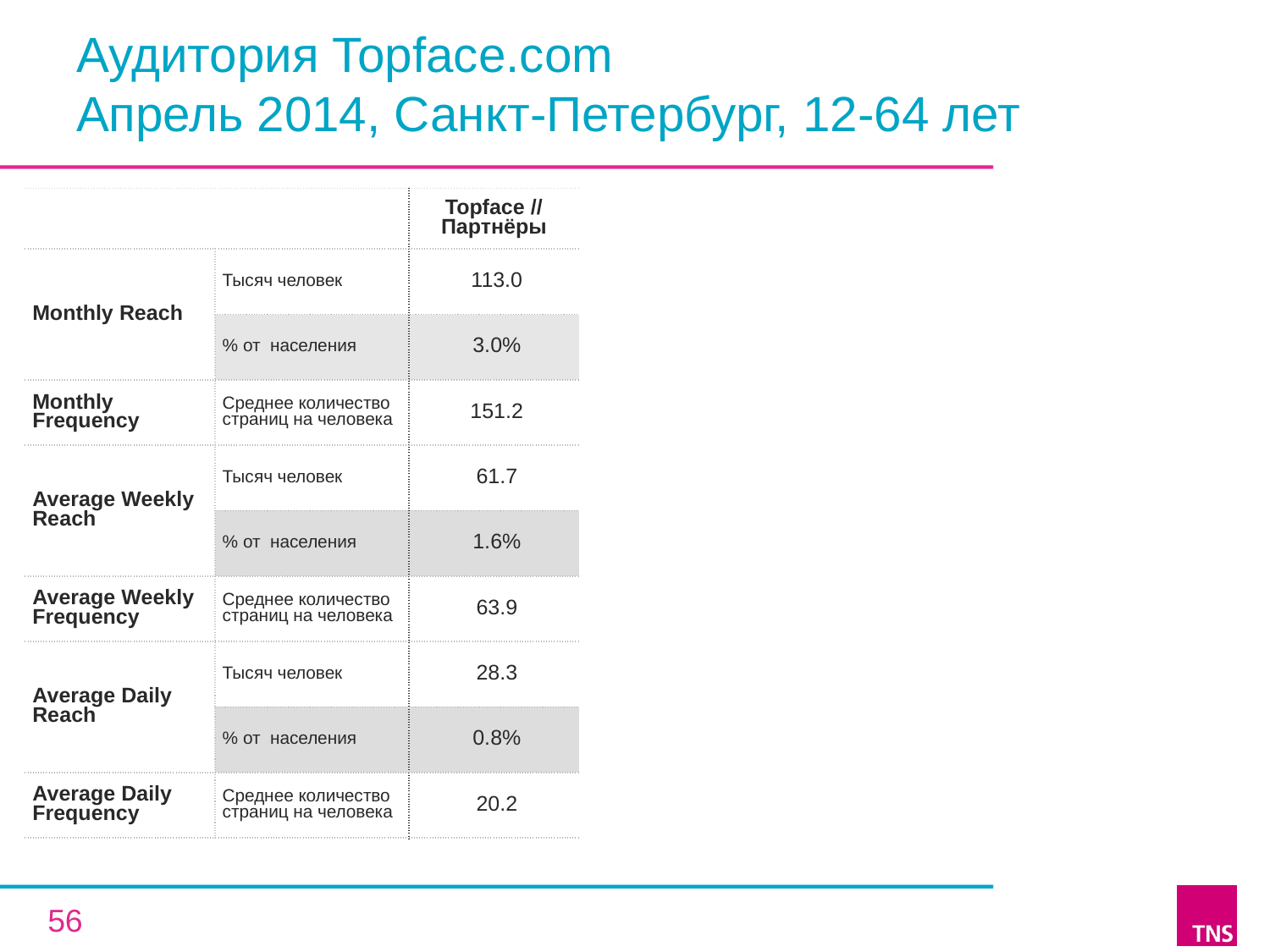

# Аудитория Topface.com Апрель 2014, Санкт-Петербург, 12-64 лет
|  |  | Topface // Партнёры |
| --- | --- | --- |
| Monthly Reach | Тысяч человек | 113.0 |
|  | % от населения | 3.0% |
| Monthly Frequency | Среднее количество страниц на человека | 151.2 |
| Average Weekly Reach | Тысяч человек | 61.7 |
|  | % от населения | 1.6% |
| Average Weekly Frequency | Среднее количество страниц на человека | 63.9 |
| Average Daily Reach | Тысяч человек | 28.3 |
|  | % от населения | 0.8% |
| Average Daily Frequency | Среднее количество страниц на человека | 20.2 |

56